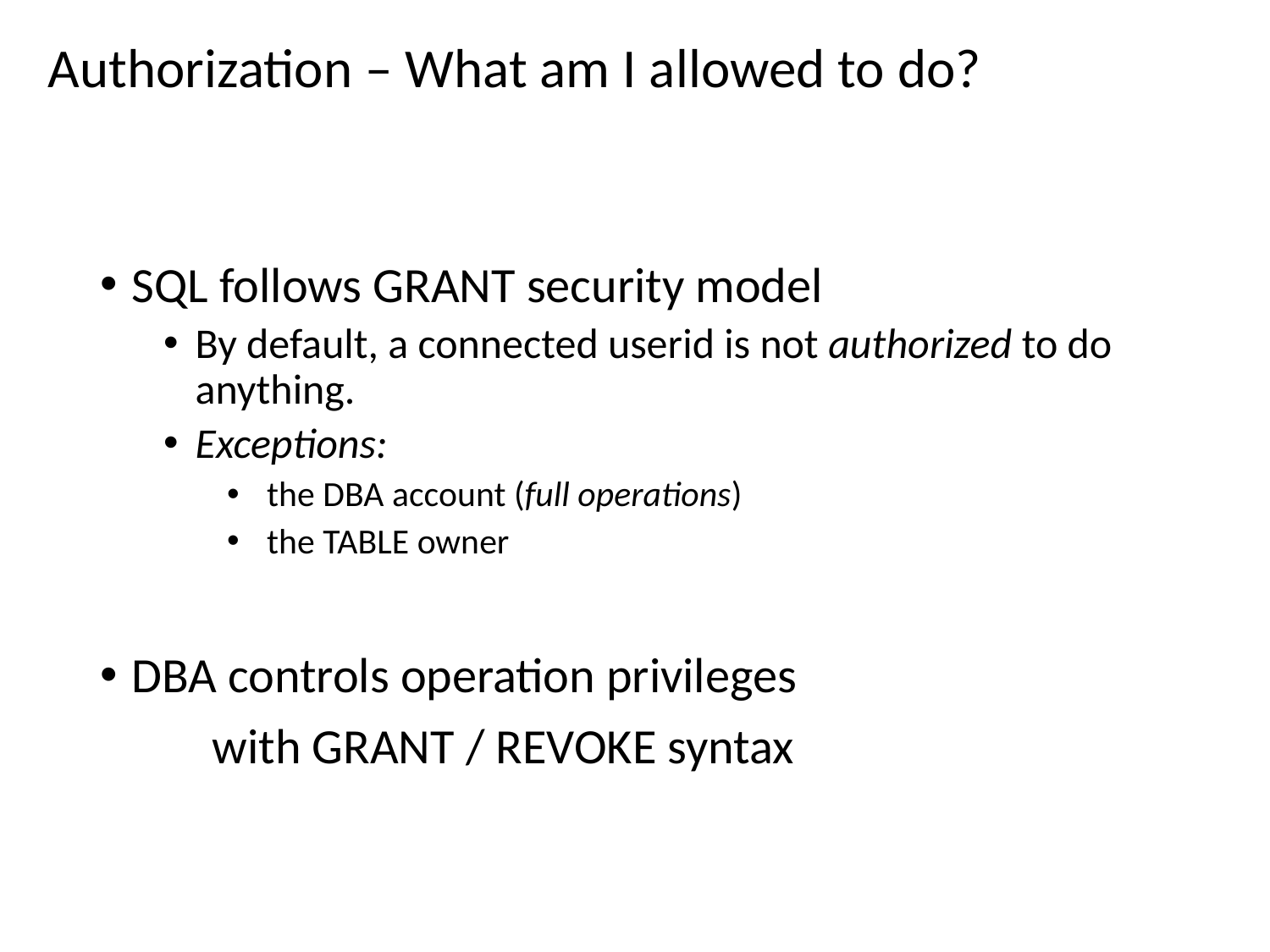

# Authorization – What am I allowed to do?
SQL follows GRANT security model
By default, a connected userid is not authorized to do anything.
Exceptions:
 the DBA account (full operations)
 the TABLE owner

DBA controls operation privileges
          with GRANT / REVOKE syntax